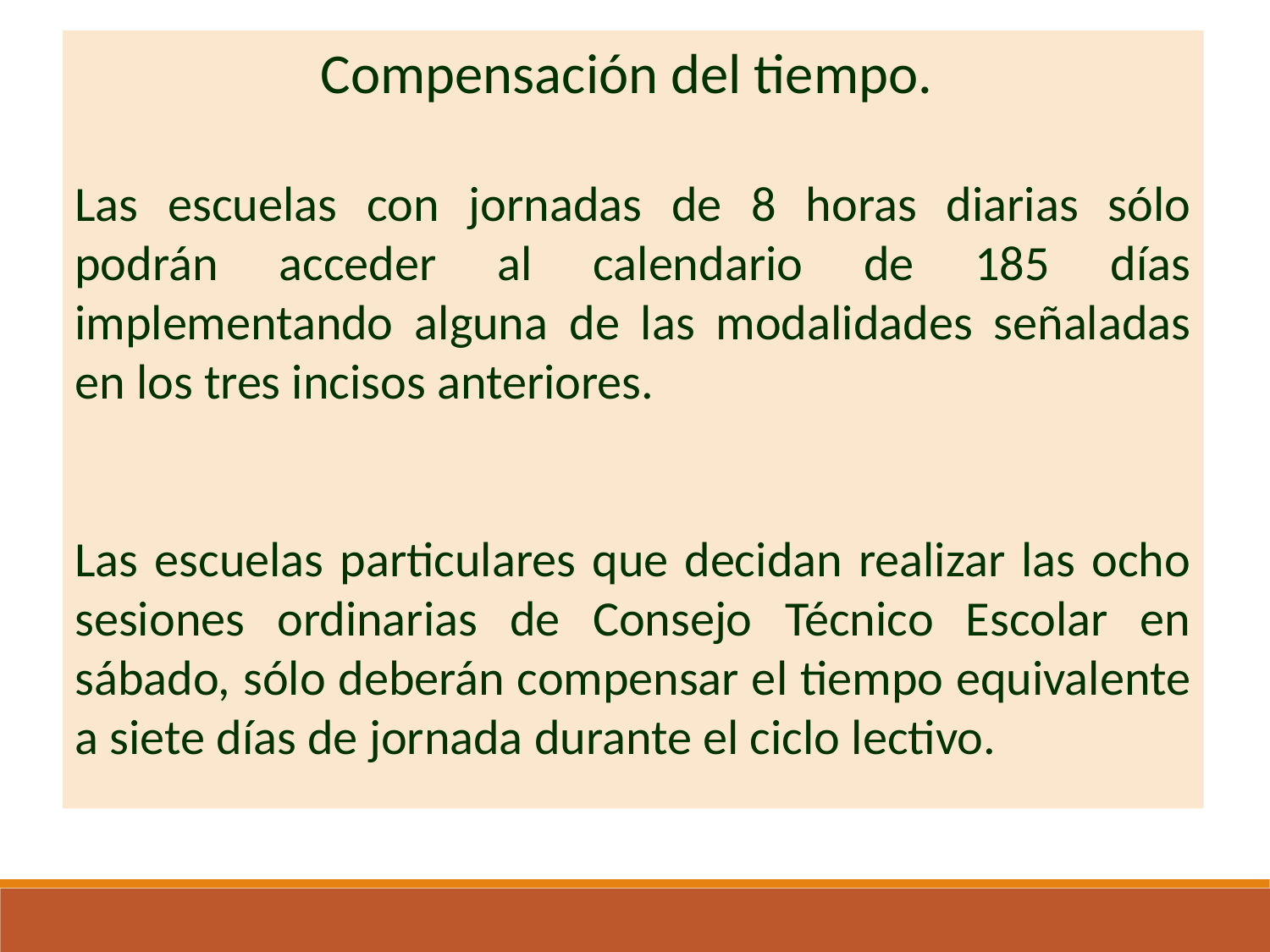

Compensación del tiempo.

Las escuelas con jornadas de 8 horas diarias sólo podrán acceder al calendario de 185 días implementando alguna de las modalidades señaladas en los tres incisos anteriores.

Las escuelas particulares que decidan realizar las ocho sesiones ordinarias de Consejo Técnico Escolar en sábado, sólo deberán compensar el tiempo equivalente a siete días de jornada durante el ciclo lectivo.